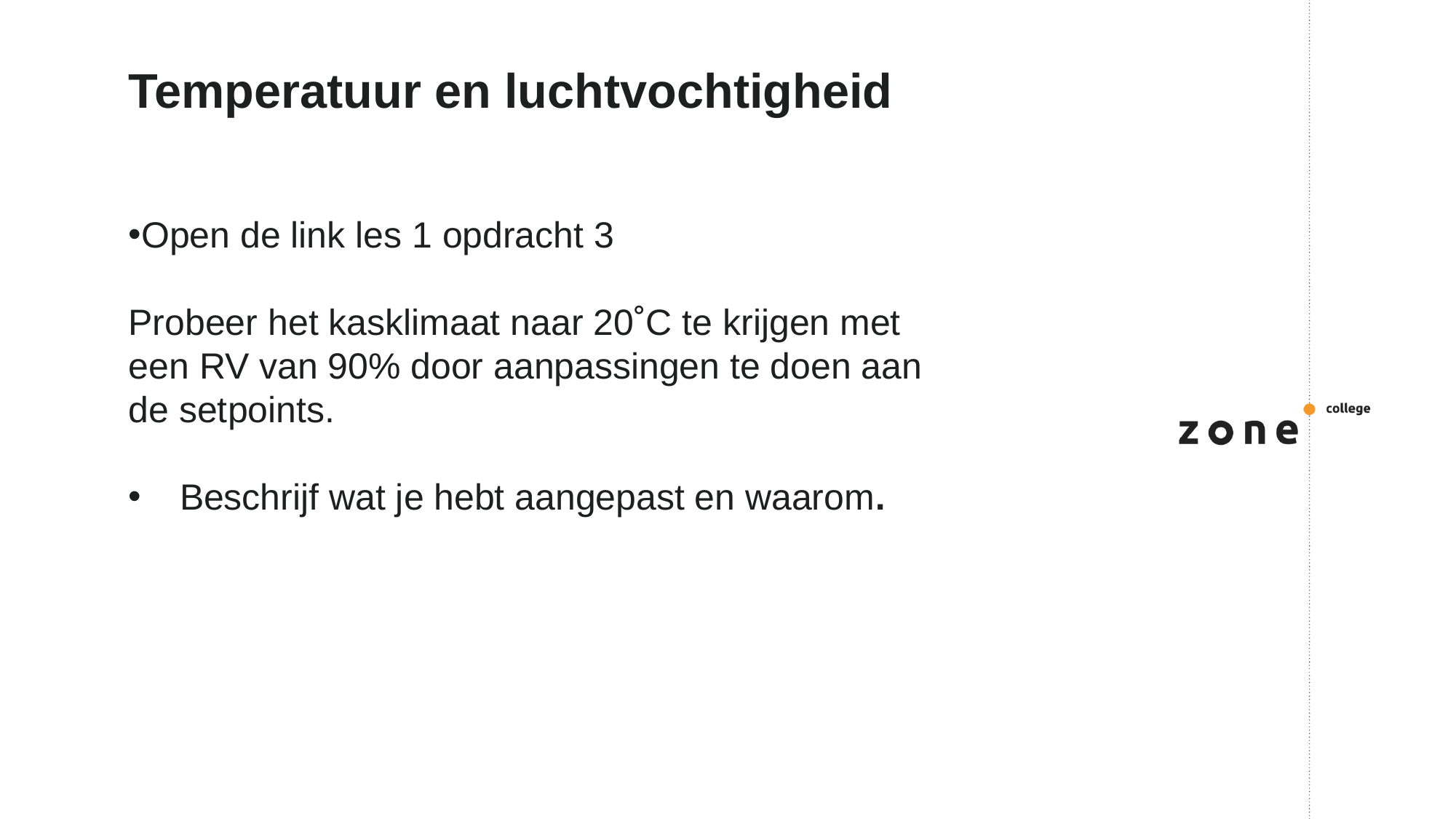

# Temperatuur en luchtvochtigheid
Open de link les 1 opdracht 3

Probeer het kasklimaat naar 20˚C te krijgen met een RV van 90% door aanpassingen te doen aan de setpoints.

 Beschrijf wat je hebt aangepast en waarom.